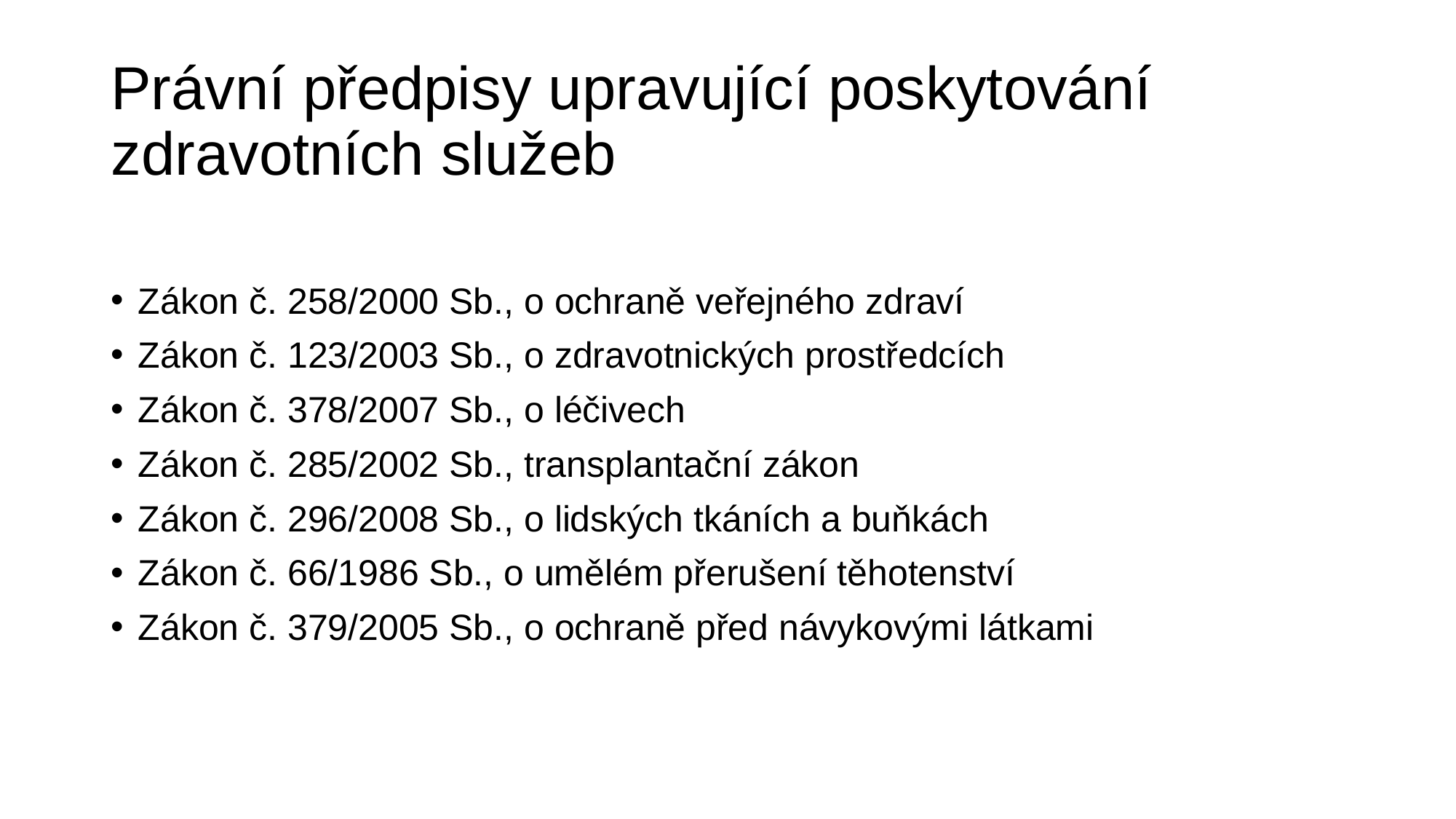

Právní předpisy upravující poskytování zdravotních služeb

Zákon č. 258/2000 Sb., o ochraně veřejného zdraví
Zákon č. 123/2003 Sb., o zdravotnických prostředcích
Zákon č. 378/2007 Sb., o léčivech
Zákon č. 285/2002 Sb., transplantační zákon
Zákon č. 296/2008 Sb., o lidských tkáních a buňkách
Zákon č. 66/1986 Sb., o umělém přerušení těhotenství
Zákon č. 379/2005 Sb., o ochraně před návykovými látkami